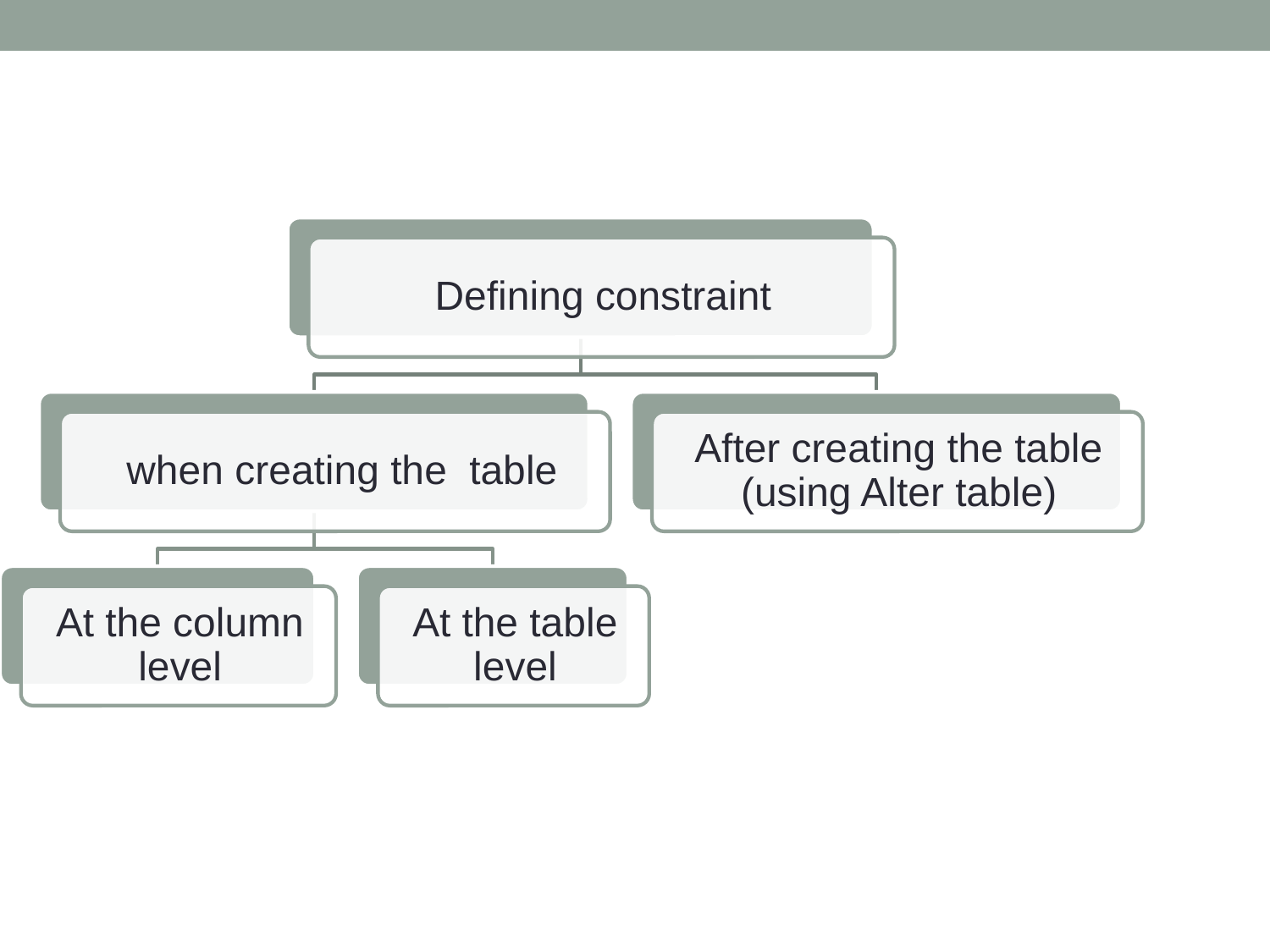

Defining constraint
 when creating the  table
At the column level
At the table level
After creating the table (using Alter table)